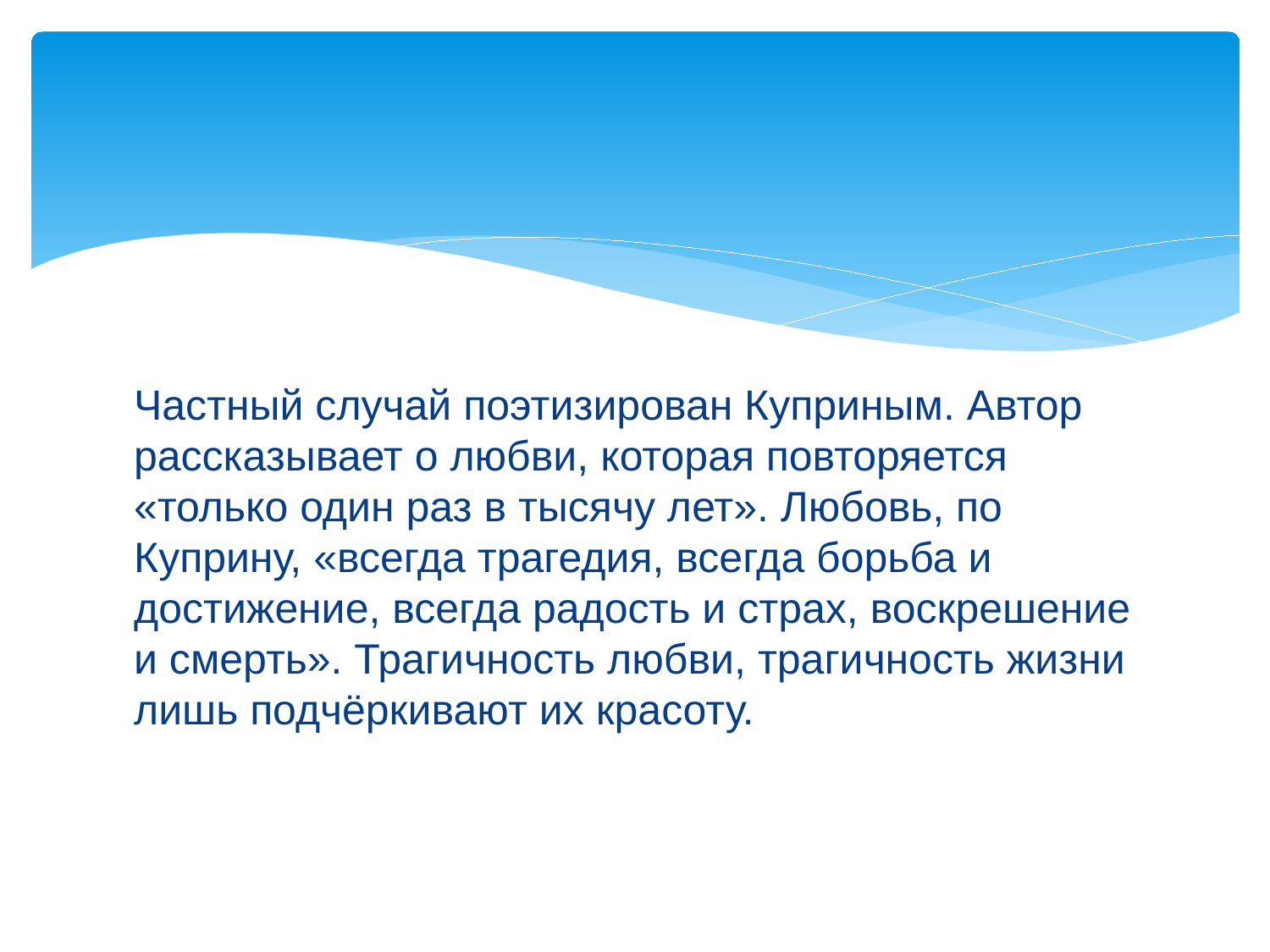

Частный случай поэтизирован Куприным. Автор рассказывает о любви, которая повторяется «только один раз в тысячу лет». Любовь, по Куприну, «всегда трагедия, всегда борьба и достижение, всегда радость и страх, воскрешение и смерть». Трагичность любви, трагичность жизни лишь подчёркивают их красоту.